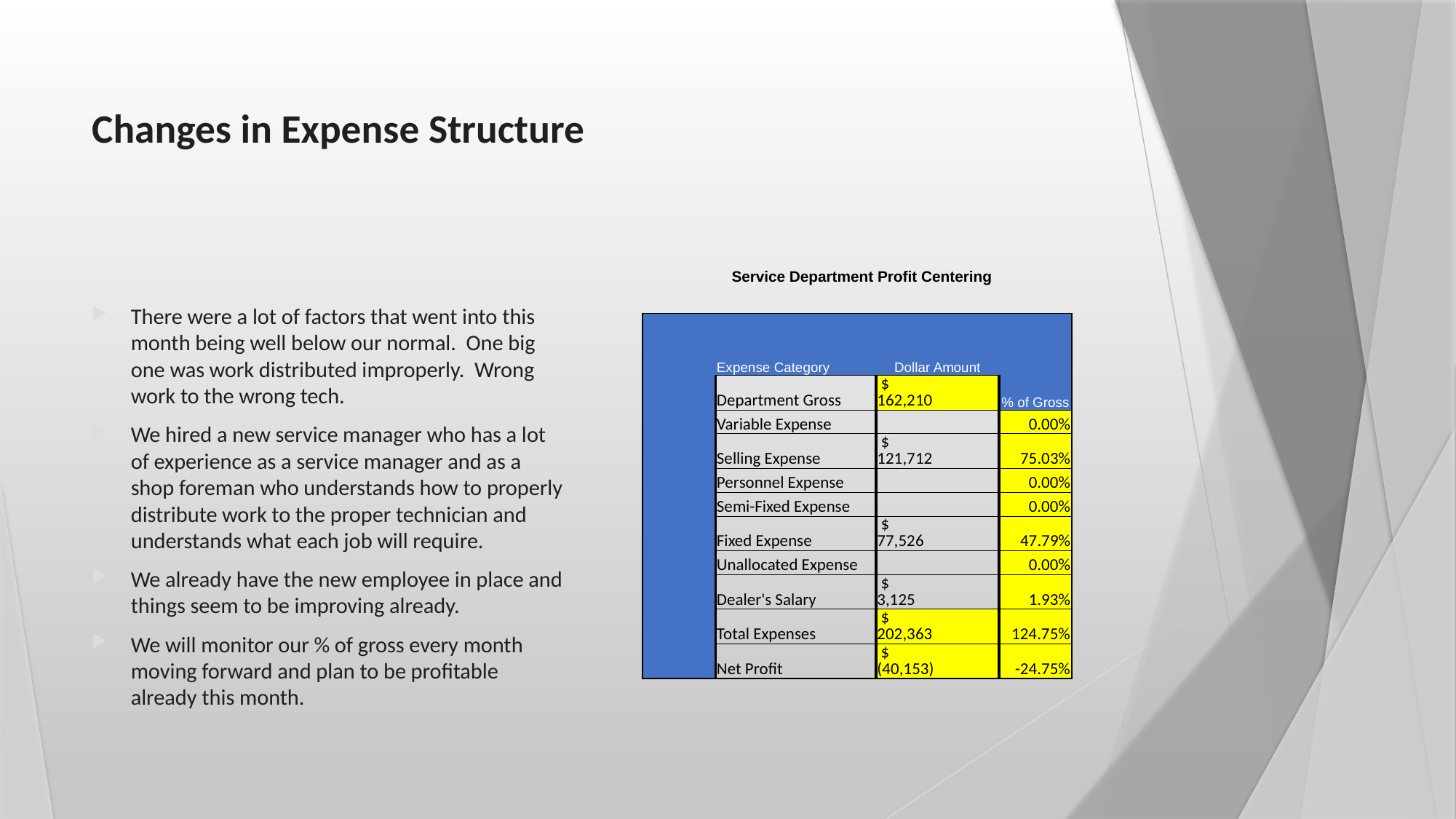

# Changes in Expense Structure

There were a lot of factors that went into this month being well below our normal.  One big one was work distributed improperly.  Wrong work to the wrong tech.
We hired a new service manager who has a lot of experience as a service manager and as a shop foreman who understands how to properly distribute work to the proper technician and understands what each job will require.
We already have the new employee in place and things seem to be improving already.
We will monitor our % of gross every month moving forward and plan to be profitable already this month.

| Service Department Profit Centering |  |  |  |
| --- | --- | --- | --- |
|  |  |  |  |
|  | Expense Category | Dollar Amount |  |
|  | Department Gross | $ 162,210 | % of Gross |
|  | Variable Expense |  | 0.00% |
|  | Selling Expense | $ 121,712 | 75.03% |
|  | Personnel Expense |  | 0.00% |
|  | Semi-Fixed Expense |  | 0.00% |
|  | Fixed Expense | $ 77,526 | 47.79% |
|  | Unallocated Expense |  | 0.00% |
|  | Dealer's Salary | $ 3,125 | 1.93% |
|  | Total Expenses | $ 202,363 | 124.75% |
|  | Net Profit | $ (40,153) | -24.75% |